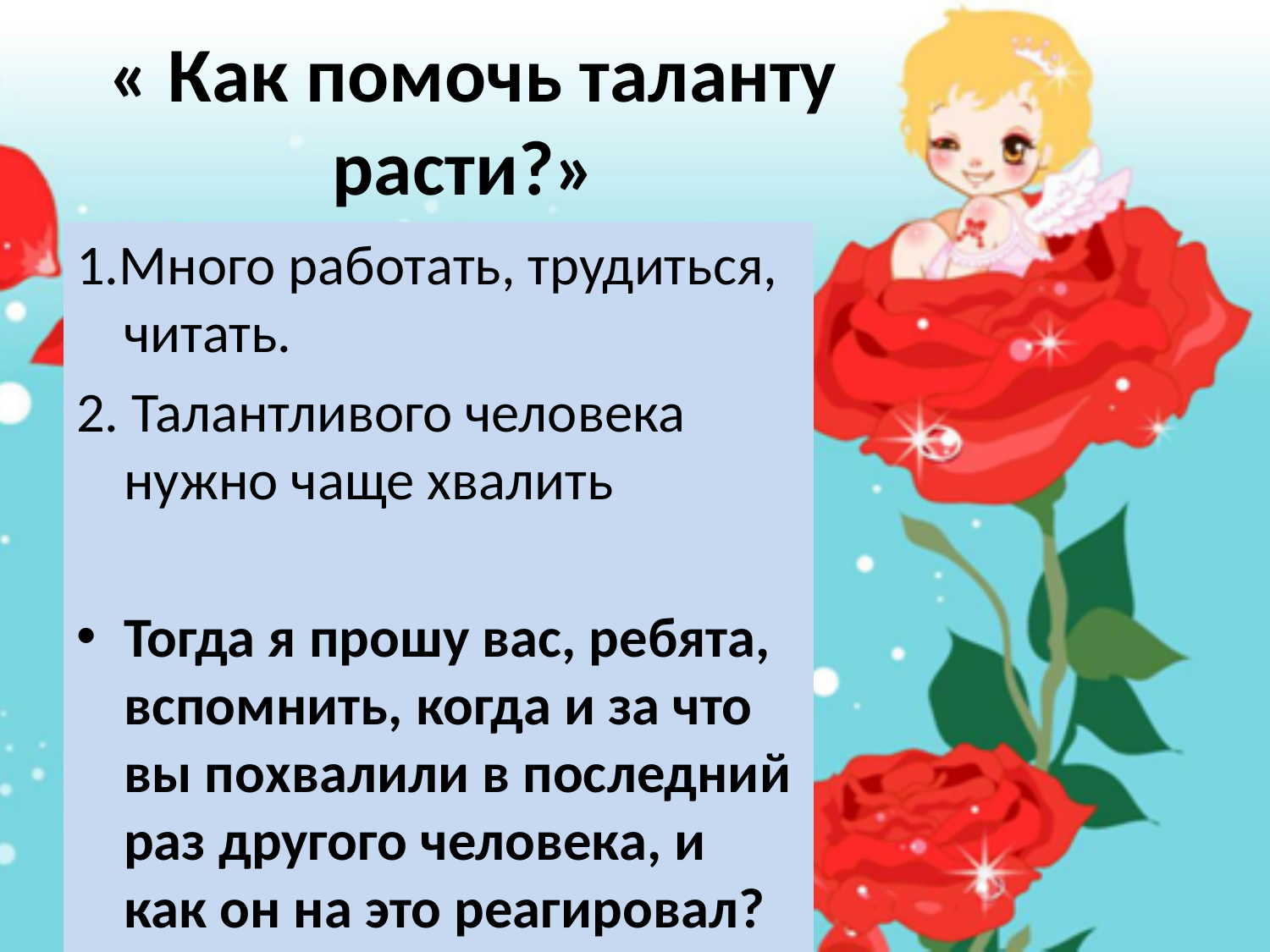

# « Как помочь таланту расти?»
1.Много работать, трудиться, читать.
2. Талантливого человека нужно чаще хвалить

Тогда я прошу вас, ребята, вспомнить, когда и за что вы похвалили в последний раз другого человека, и как он на это реагировал?